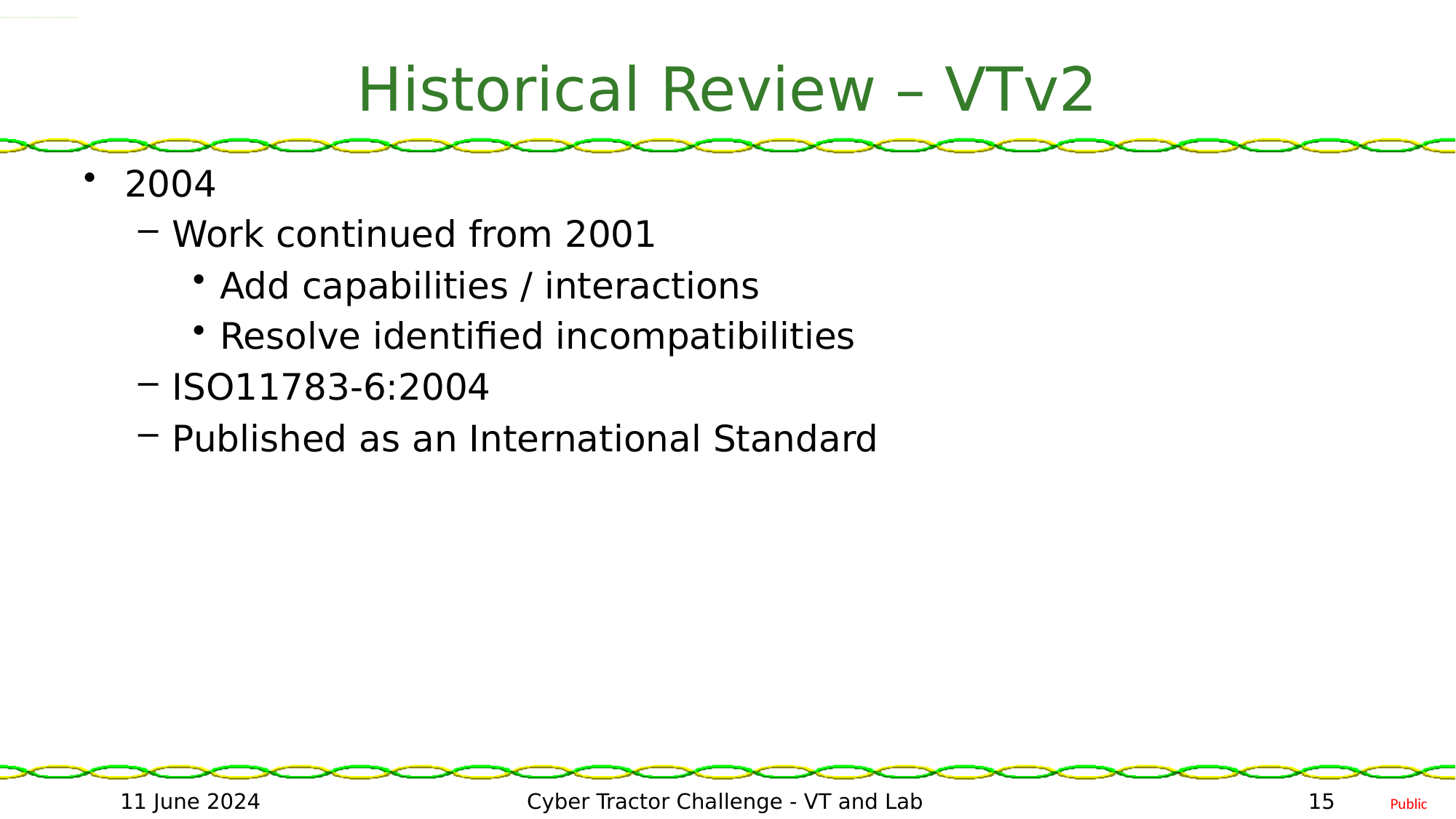

# Historical Review – VTv2
2004
Work continued from 2001
Add capabilities / interactions
Resolve identified incompatibilities
ISO11783-6:2004
Published as an International Standard
11 June 2024
Cyber Tractor Challenge - VT and Lab
15